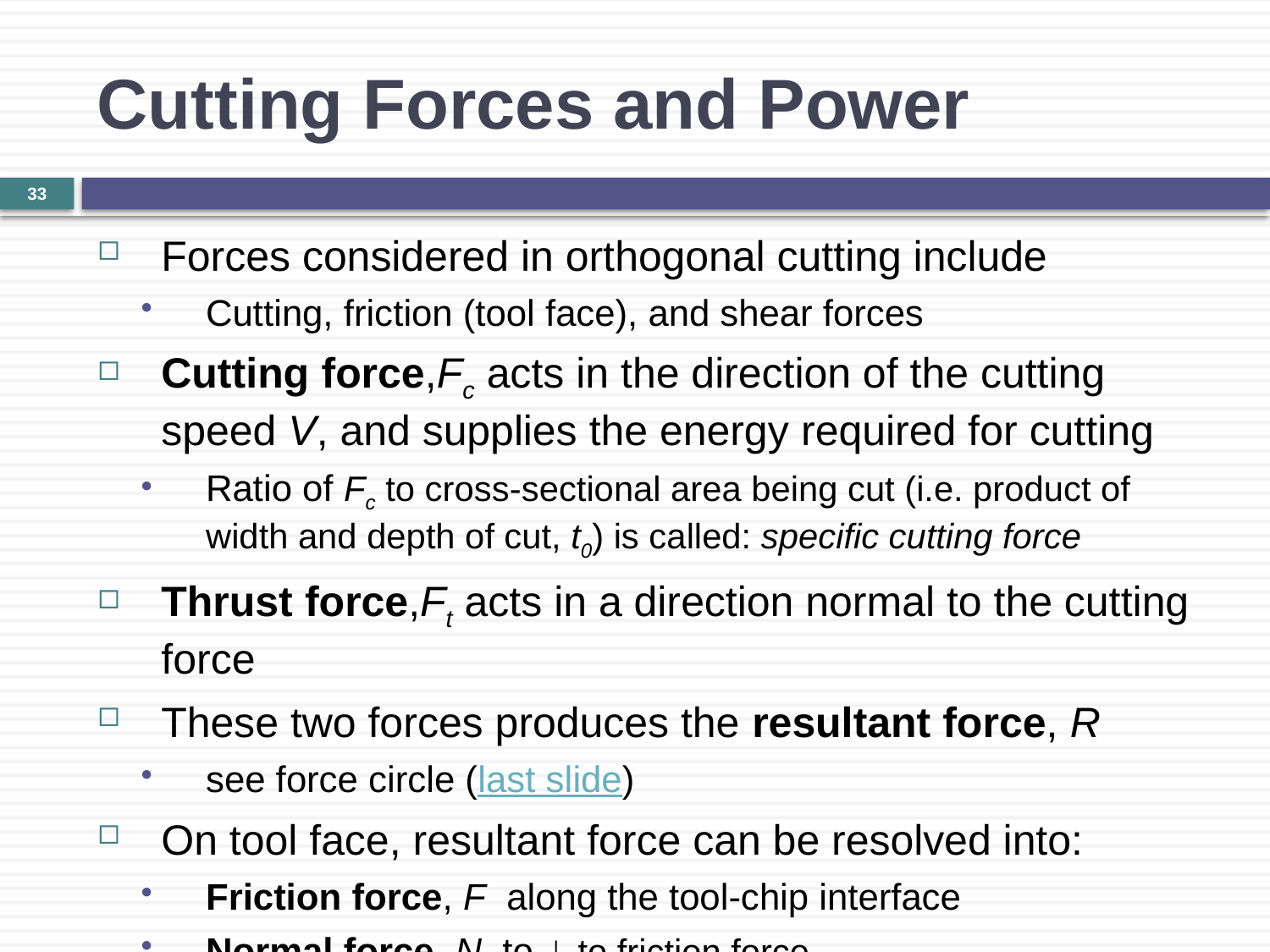

Cutting Forces and Power
33
Forces considered in orthogonal cutting include
Cutting, friction (tool face), and shear forces
Cutting force,Fc acts in the direction of the cutting speed V, and supplies the energy required for cutting
Ratio of Fc to cross-sectional area being cut (i.e. product of width and depth of cut, t0) is called: specific cutting force
Thrust force,Ft acts in a direction normal to the cutting force
These two forces produces the resultant force, R
see force circle (last slide)
On tool face, resultant force can be resolved into:
Friction force, F  along the tool-chip interface
Normal force, N  to ⊥ to friction force